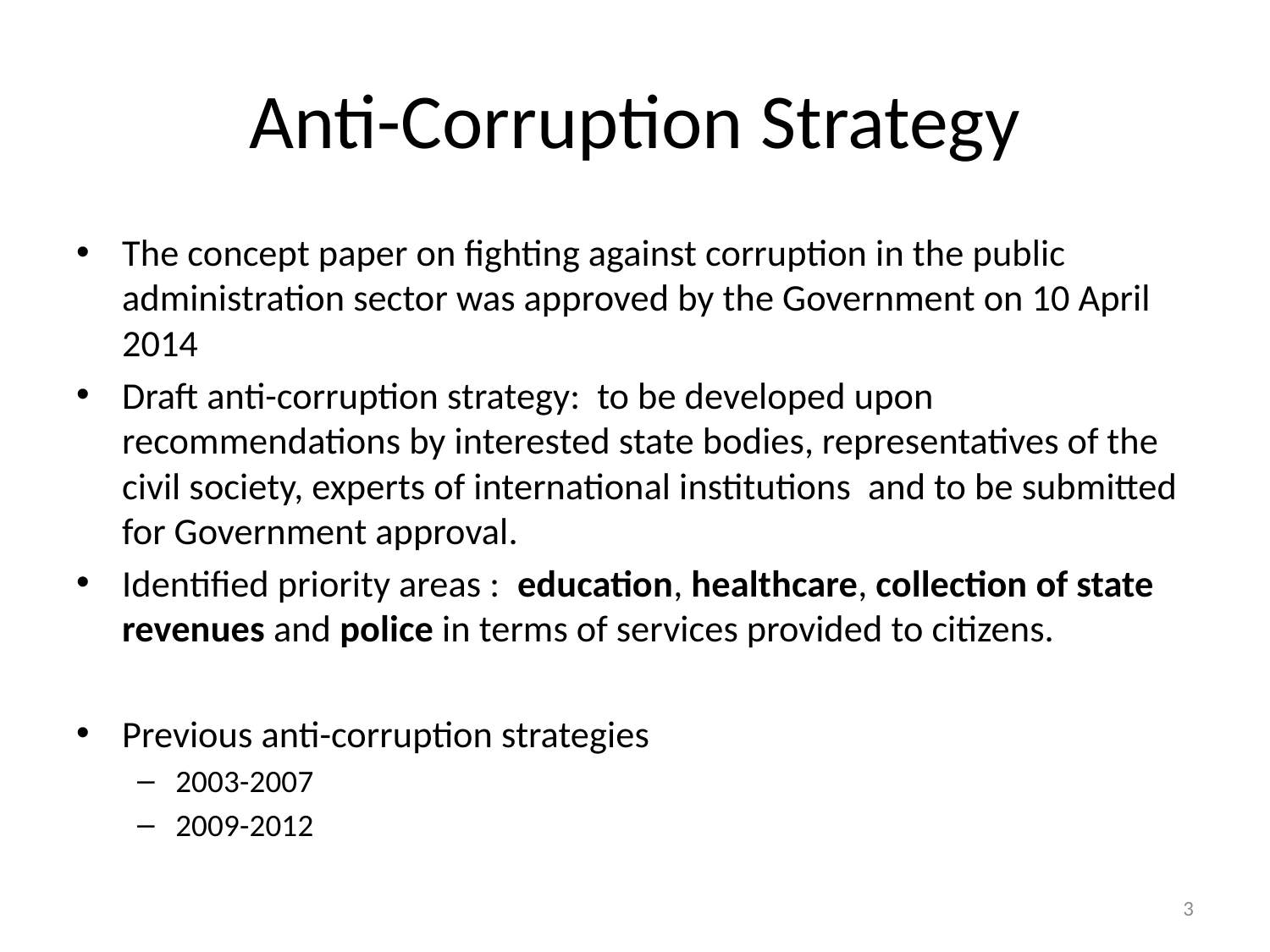

# Anti-Corruption Strategy
The concept paper on fighting against corruption in the public administration sector was approved by the Government on 10 April 2014
Draft anti-corruption strategy:  to be developed upon recommendations by interested state bodies, representatives of the civil society, experts of international institutions  and to be submitted for Government approval.
Identified priority areas :  education, healthcare, collection of state revenues and police in terms of services provided to citizens.

Previous anti-corruption strategies
2003-2007
2009-2012
3